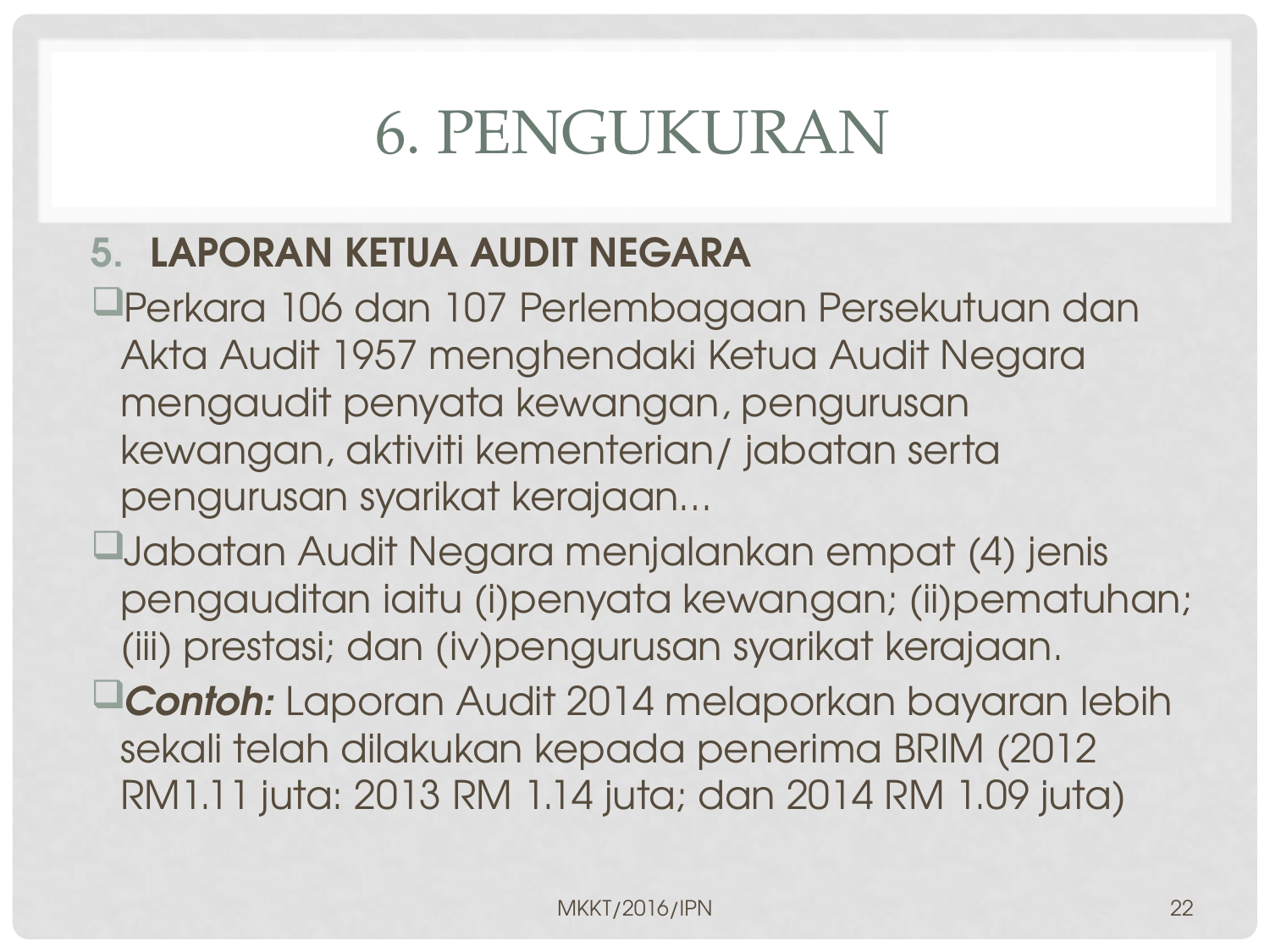

# 6. PENGUKURAN
LAPORAN KETUA AUDIT NEGARA
Perkara 106 dan 107 Perlembagaan Persekutuan dan Akta Audit 1957 menghendaki Ketua Audit Negara mengaudit penyata kewangan, pengurusan kewangan, aktiviti kementerian/ jabatan serta pengurusan syarikat kerajaan…
Jabatan Audit Negara menjalankan empat (4) jenis pengauditan iaitu (i)penyata kewangan; (ii)pematuhan; (iii) prestasi; dan (iv)pengurusan syarikat kerajaan.
Contoh: Laporan Audit 2014 melaporkan bayaran lebih sekali telah dilakukan kepada penerima BRIM (2012 RM1.11 juta: 2013 RM 1.14 juta; dan 2014 RM 1.09 juta)
MKKT/2016/IPN
22